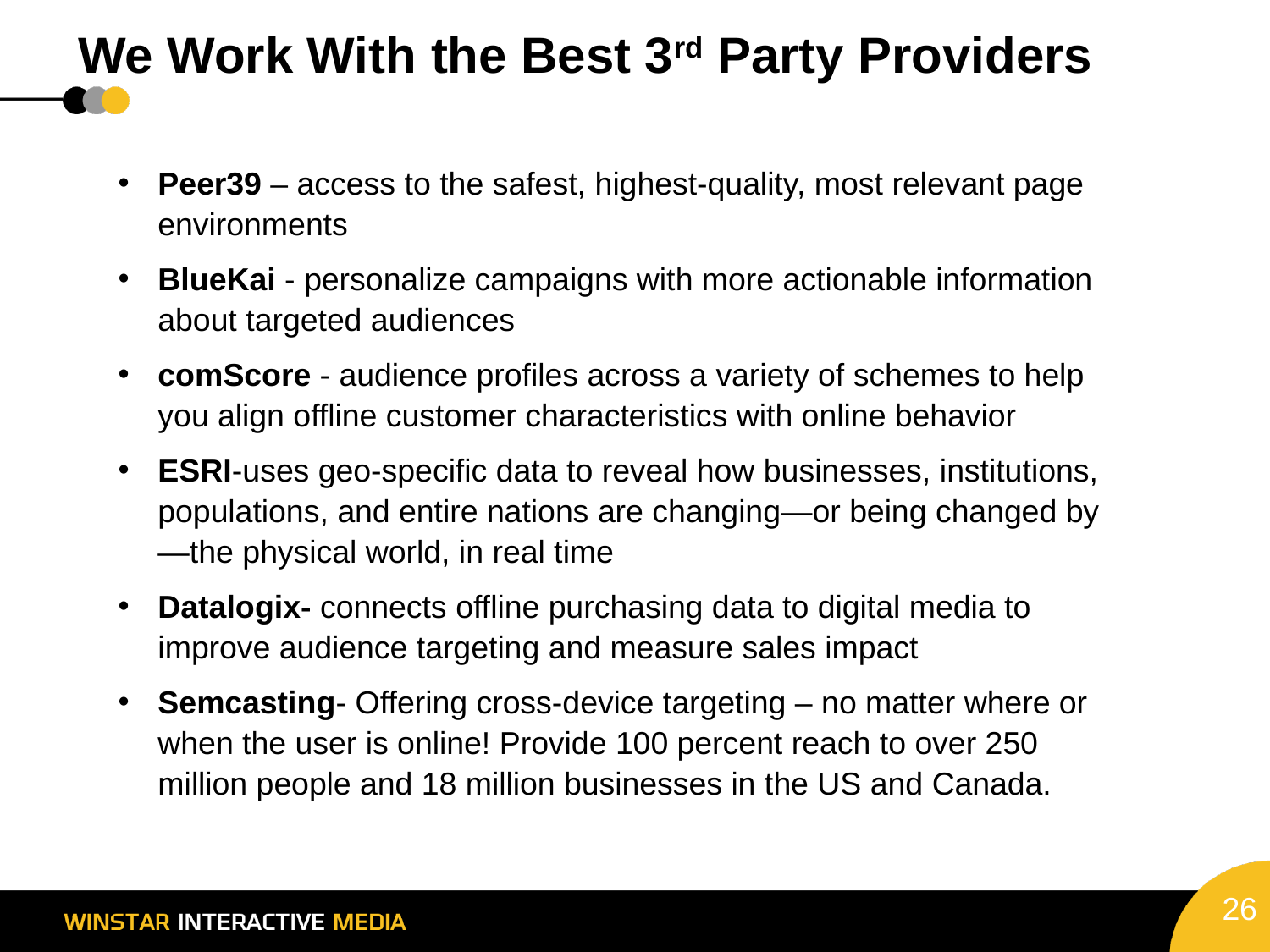

# We Work With the Best 3rd Party Providers
Peer39 – access to the safest, highest-quality, most relevant page environments
BlueKai - personalize campaigns with more actionable information about targeted audiences
comScore - audience profiles across a variety of schemes to help you align offline customer characteristics with online behavior
ESRI-uses geo-specific data to reveal how businesses, institutions, populations, and entire nations are changing—or being changed by—the physical world, in real time
Datalogix- connects offline purchasing data to digital media to improve audience targeting and measure sales impact
Semcasting- Offering cross-device targeting – no matter where or when the user is online! Provide 100 percent reach to over 250 million people and 18 million businesses in the US and Canada.
26